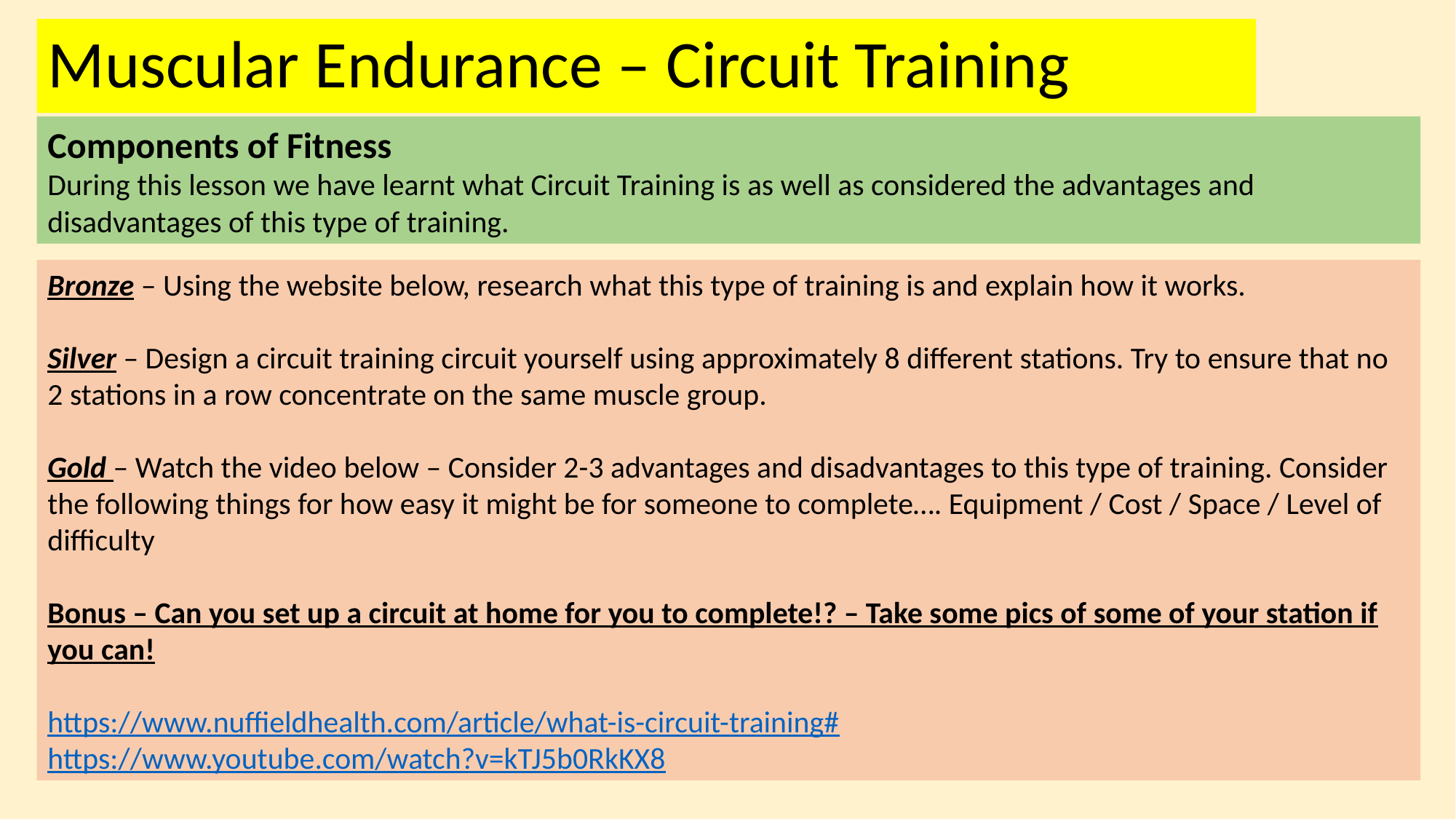

# Muscular Endurance – Circuit Training
Components of Fitness
During this lesson we have learnt what Circuit Training is as well as considered the advantages and disadvantages of this type of training.
Bronze – Using the website below, research what this type of training is and explain how it works.

Silver – Design a circuit training circuit yourself using approximately 8 different stations. Try to ensure that no 2 stations in a row concentrate on the same muscle group.

Gold – Watch the video below – Consider 2-3 advantages and disadvantages to this type of training. Consider the following things for how easy it might be for someone to complete…. Equipment / Cost / Space / Level of difficulty

Bonus – Can you set up a circuit at home for you to complete!? – Take some pics of some of your station if you can!

https://www.nuffieldhealth.com/article/what-is-circuit-training#
https://www.youtube.com/watch?v=kTJ5b0RkKX8